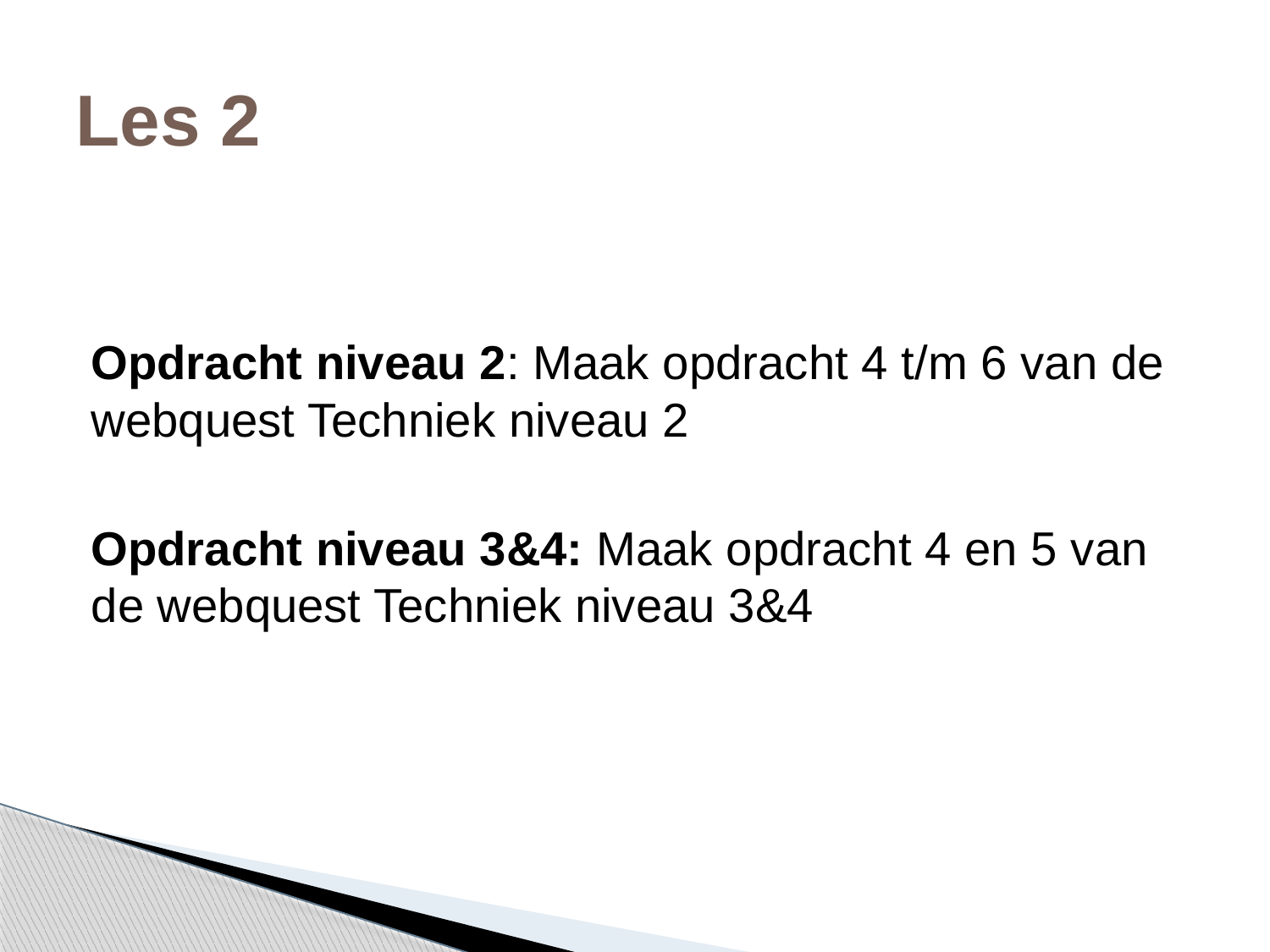

# Les 2
Opdracht niveau 2: Maak opdracht 4 t/m 6 van de webquest Techniek niveau 2

Opdracht niveau 3&4: Maak opdracht 4 en 5 van de webquest Techniek niveau 3&4